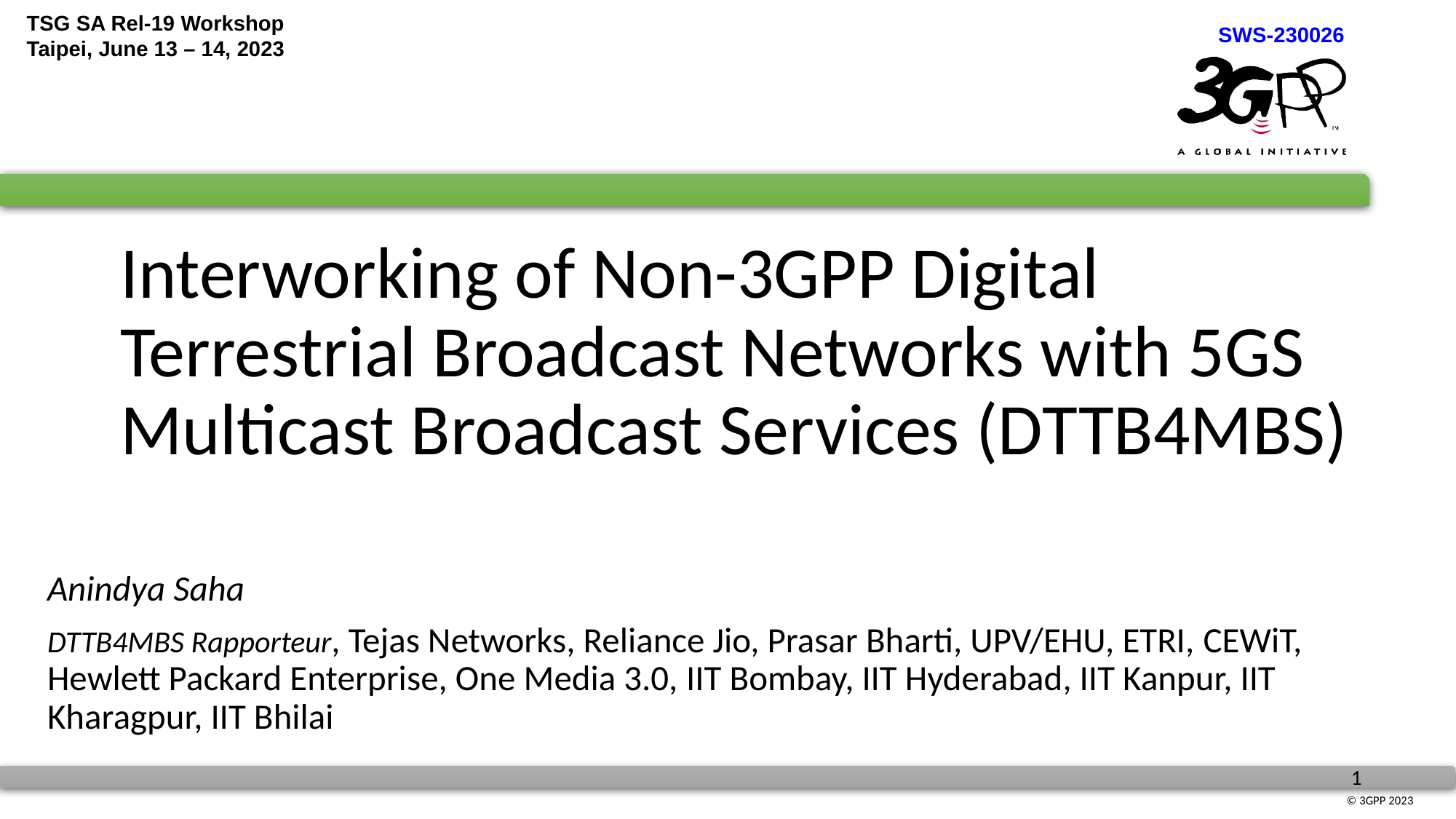

# Interworking of Non-3GPP Digital Terrestrial Broadcast Networks with 5GS Multicast Broadcast Services (DTTB4MBS)
Anindya Saha
DTTB4MBS Rapporteur, Tejas Networks, Reliance Jio, Prasar Bharti, UPV/EHU, ETRI, CEWiT, Hewlett Packard Enterprise, One Media 3.0, IIT Bombay, IIT Hyderabad, IIT Kanpur, IIT Kharagpur, IIT Bhilai